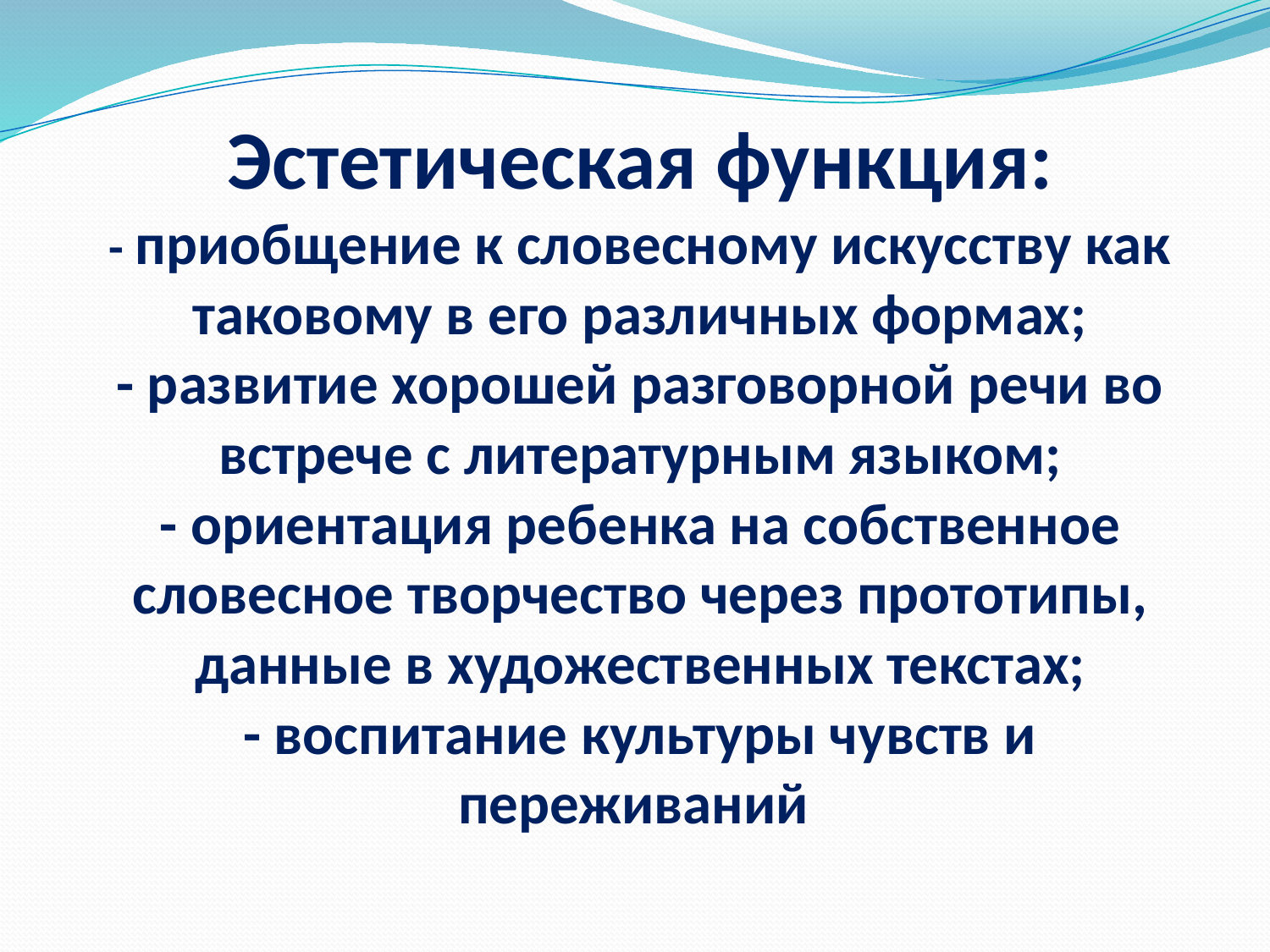

# Эстетическая функция: - приобщение к словесному искусству как таковому в его различных формах; - развитие хорошей разговорной речи во встрече с литературным языком; - ориентация ребенка на собственное словесное творчество через прототипы, данные в художественных текстах; - воспитание культуры чувств и переживаний